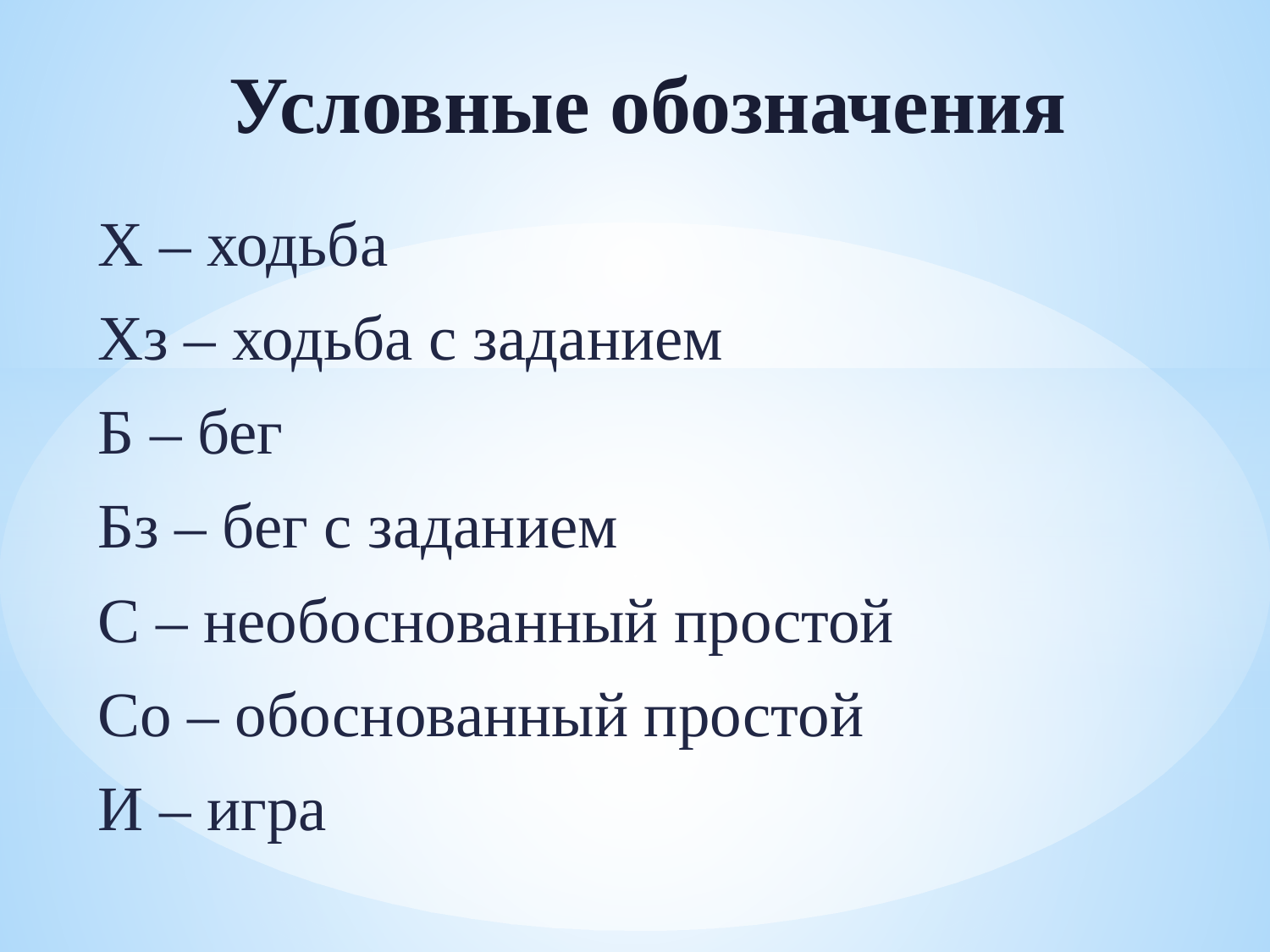

# Условные обозначения
Х – ходьба
Хз – ходьба с заданием
Б – бег
Бз – бег с заданием
С – необоснованный простой
Со – обоснованный простой
И – игра